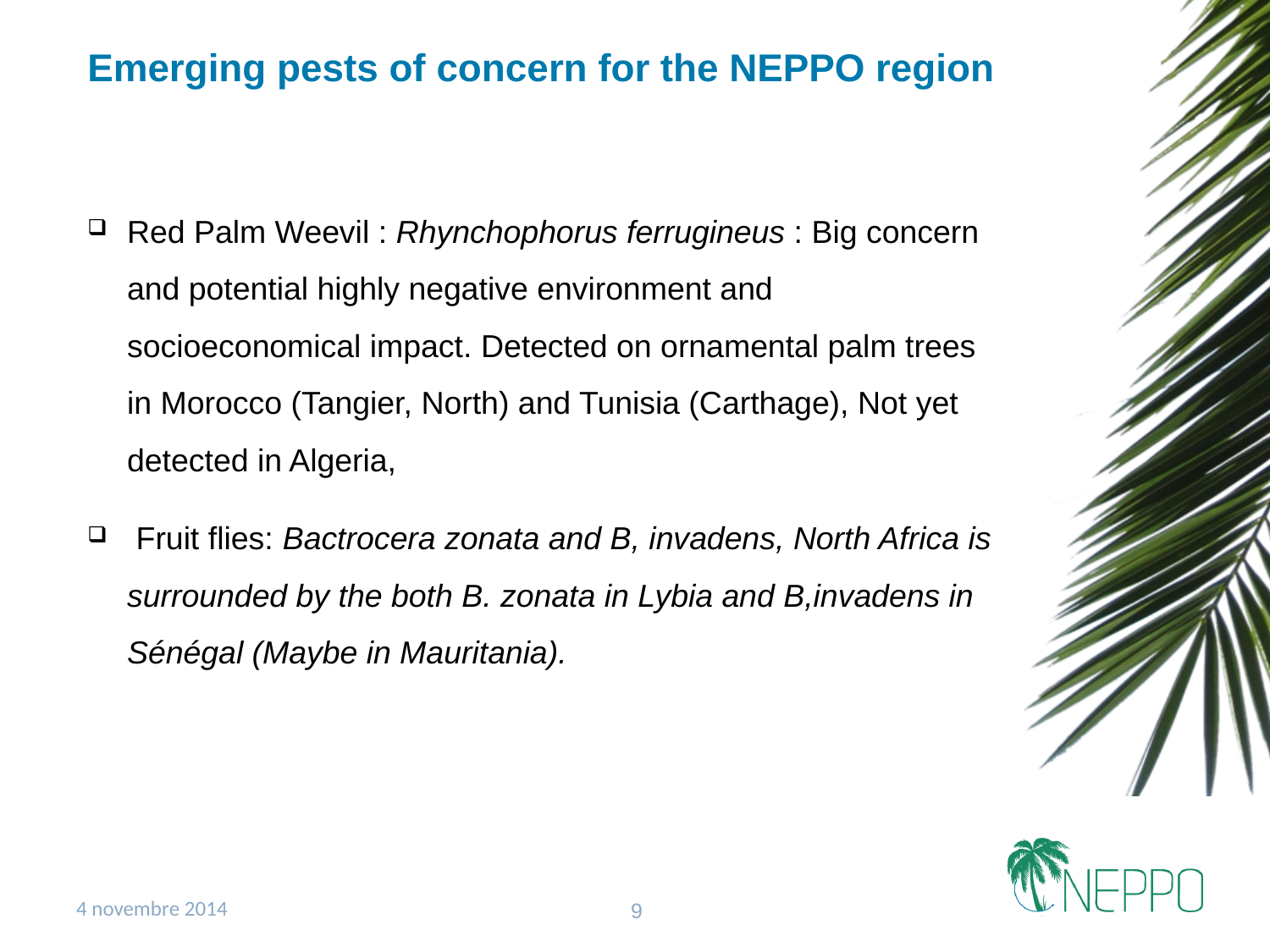

# Emerging pests of concern for the NEPPO region
Red Palm Weevil : Rhynchophorus ferrugineus : Big concern and potential highly negative environment and socioeconomical impact. Detected on ornamental palm trees in Morocco (Tangier, North) and Tunisia (Carthage), Not yet detected in Algeria,
 Fruit flies: Bactrocera zonata and B, invadens, North Africa is surrounded by the both B. zonata in Lybia and B,invadens in Sénégal (Maybe in Mauritania).
4 novembre 2014
9